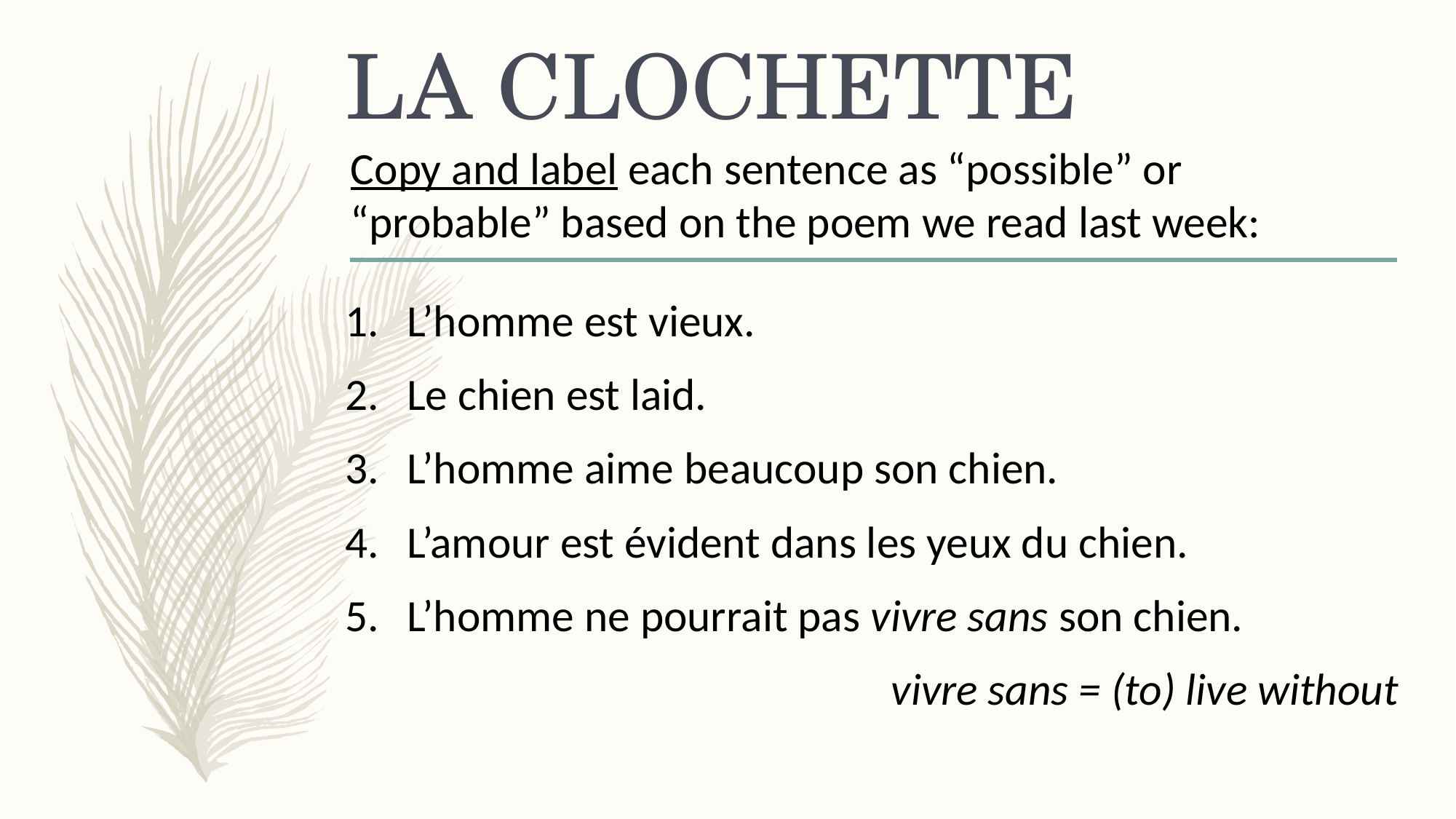

# la CLOCHETTE
Copy and label each sentence as “possible” or “probable” based on the poem we read last week:
L’homme est vieux.
Le chien est laid.
L’homme aime beaucoup son chien.
L’amour est évident dans les yeux du chien.
L’homme ne pourrait pas vivre sans son chien.
					vivre sans = (to) live without